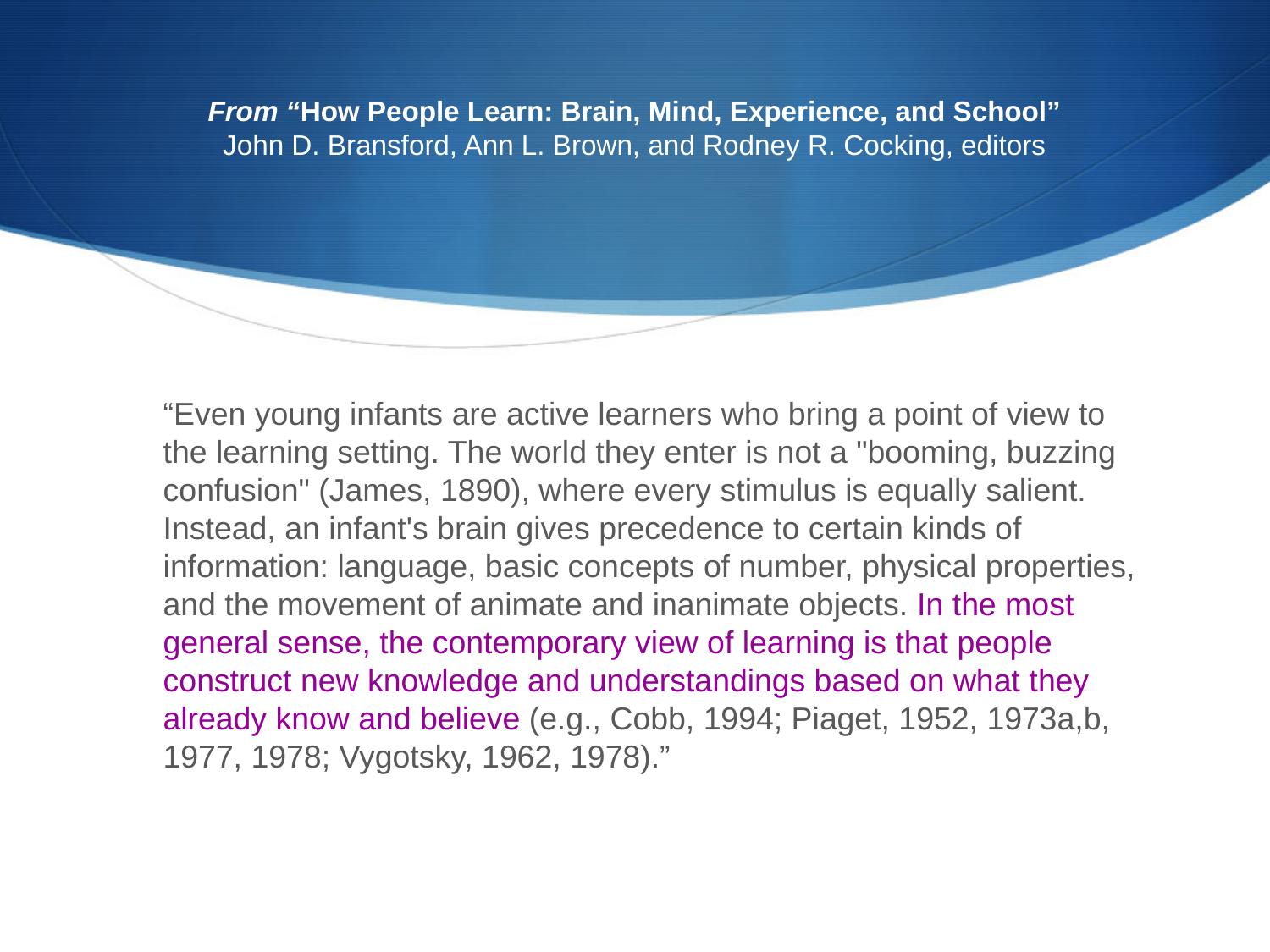

# From “How People Learn: Brain, Mind, Experience, and School” John D. Bransford, Ann L. Brown, and Rodney R. Cocking, editors
	“Even young infants are active learners who bring a point of view to the learning setting. The world they enter is not a "booming, buzzing confusion" (James, 1890), where every stimulus is equally salient. Instead, an infant's brain gives precedence to certain kinds of information: language, basic concepts of number, physical properties, and the movement of animate and inanimate objects. In the most general sense, the contemporary view of learning is that people construct new knowledge and understandings based on what they already know and believe (e.g., Cobb, 1994; Piaget, 1952, 1973a,b, 1977, 1978; Vygotsky, 1962, 1978).”